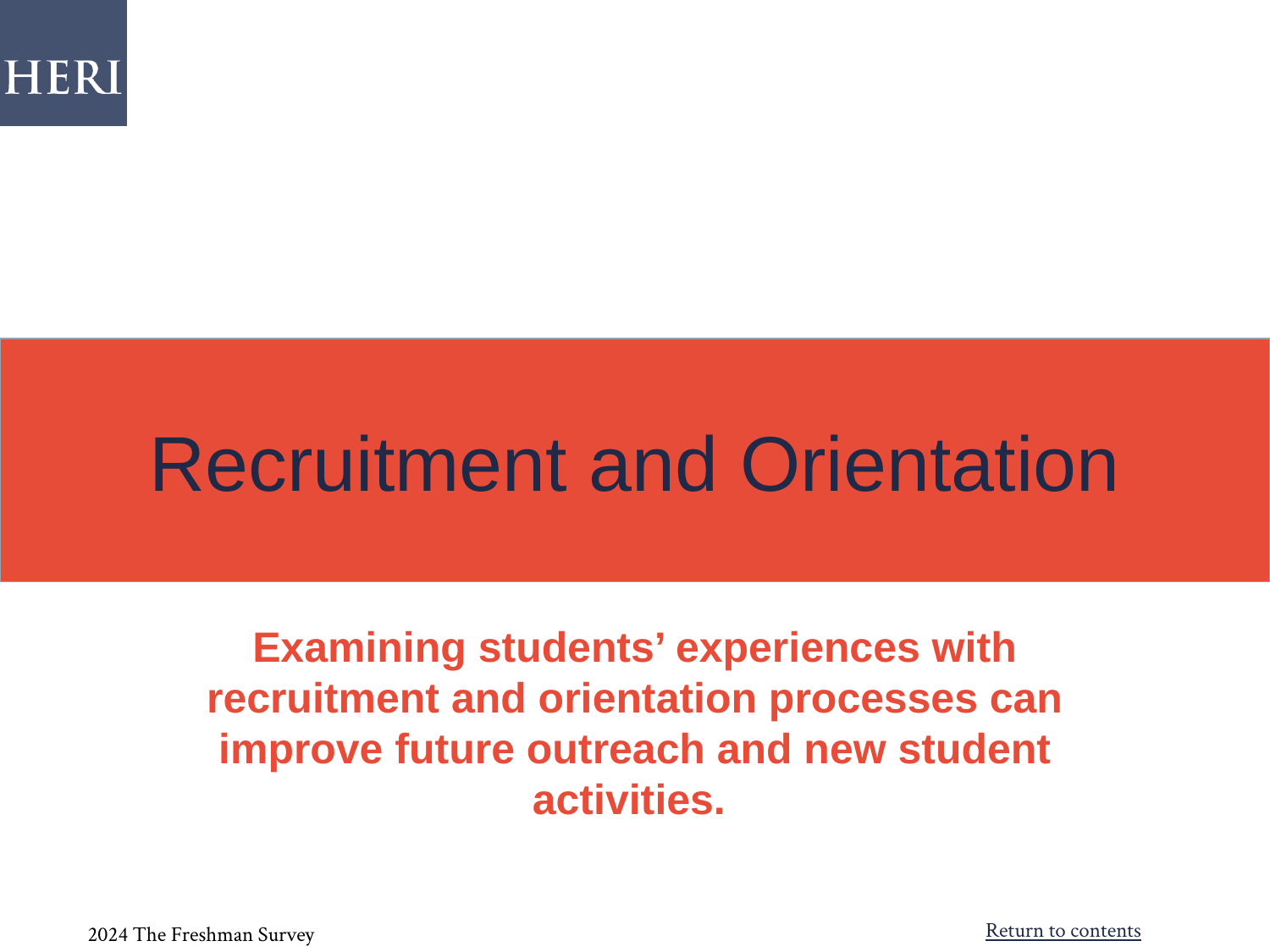

Recruitment and Orientation
Examining students’ experiences with recruitment and orientation processes can improve future outreach and new student activities.
2024 The Freshman Survey
Return to contents